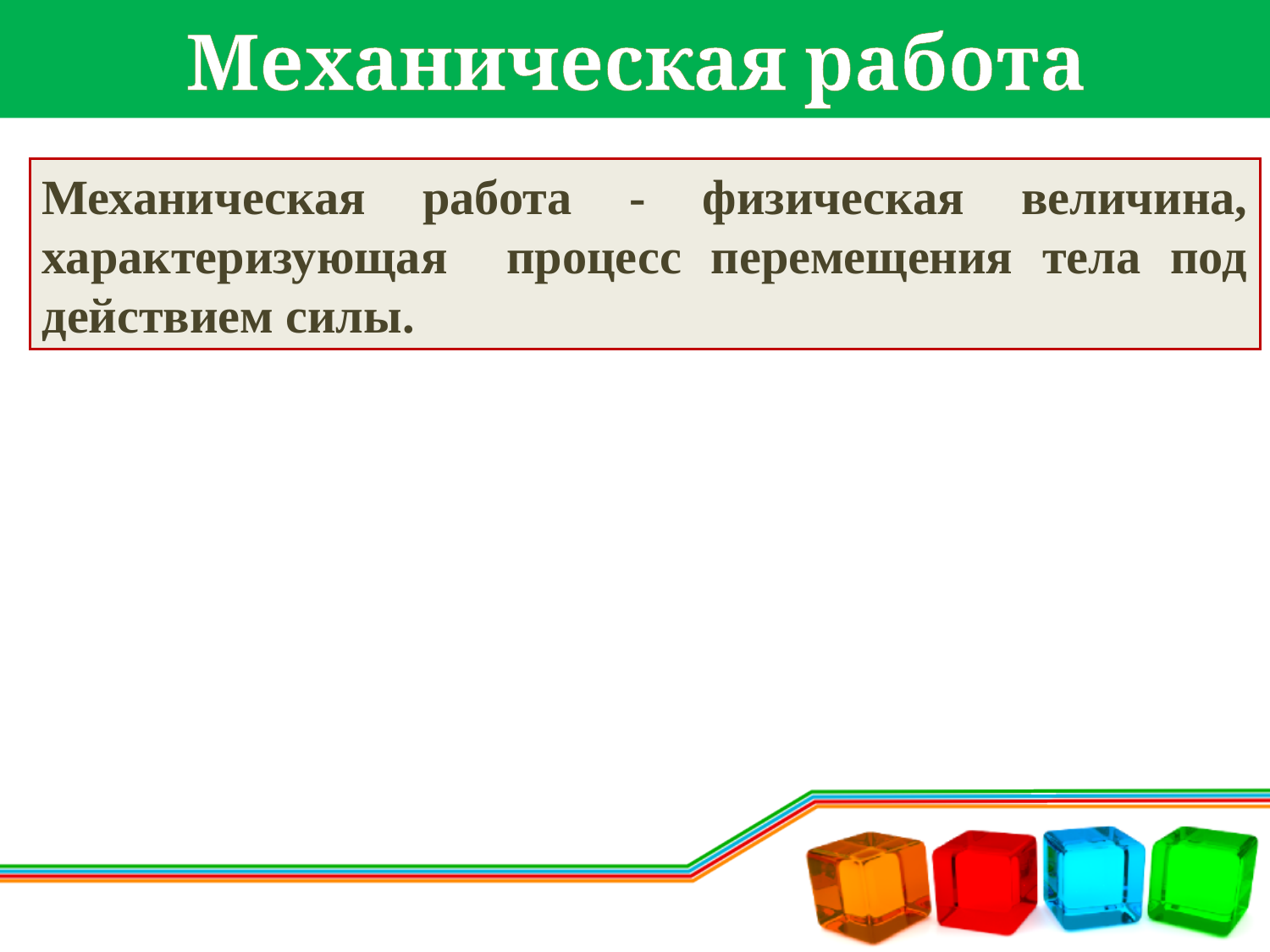

# Механическая работа
Механическая работа - физическая величина, характеризующая  процесс перемещения тела под действием силы.